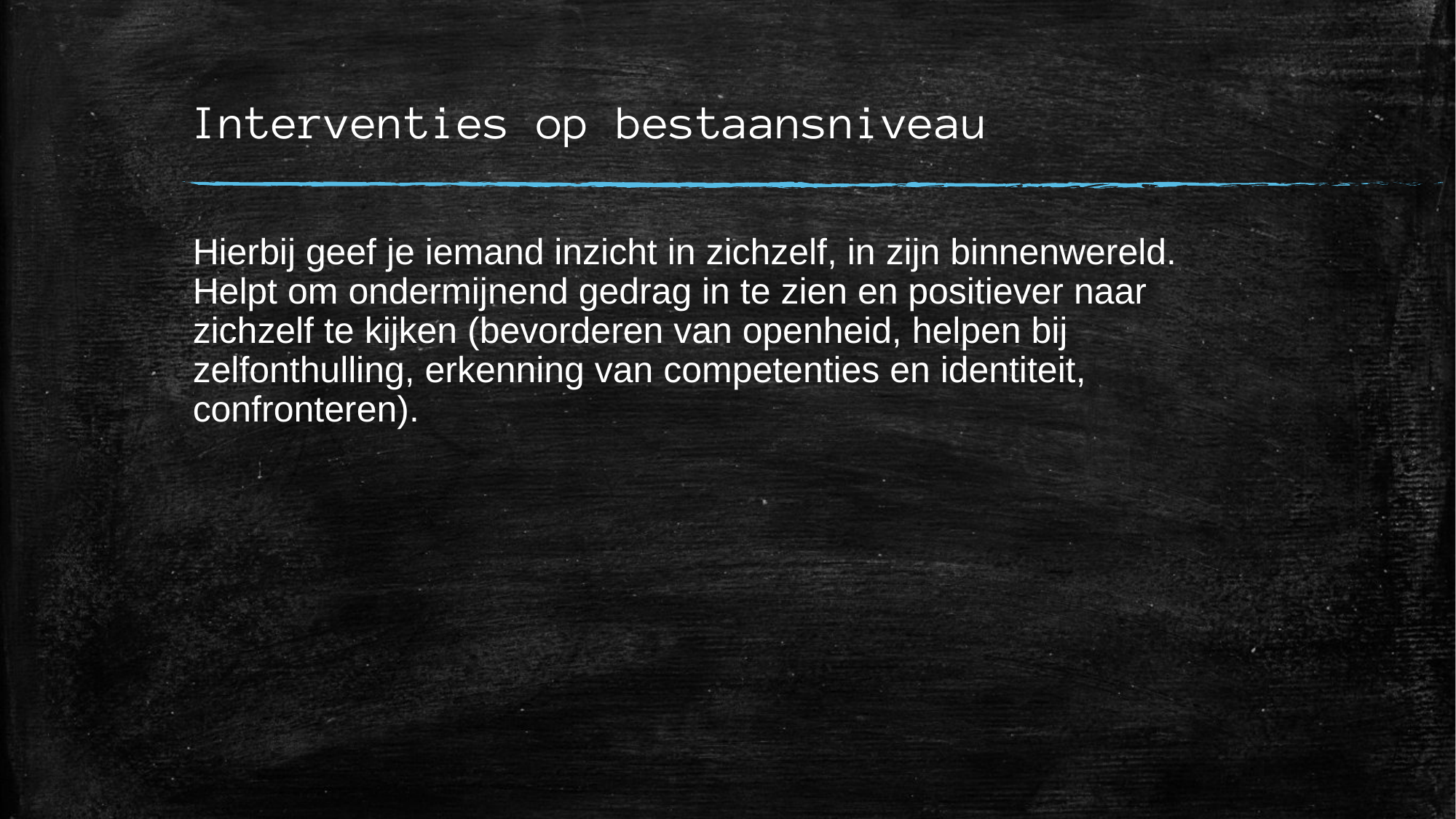

# Interventies op bestaansniveau
Hierbij geef je iemand inzicht in zichzelf, in zijn binnenwereld. Helpt om ondermijnend gedrag in te zien en positiever naar zichzelf te kijken (bevorderen van openheid, helpen bij zelfonthulling, erkenning van competenties en identiteit, confronteren).